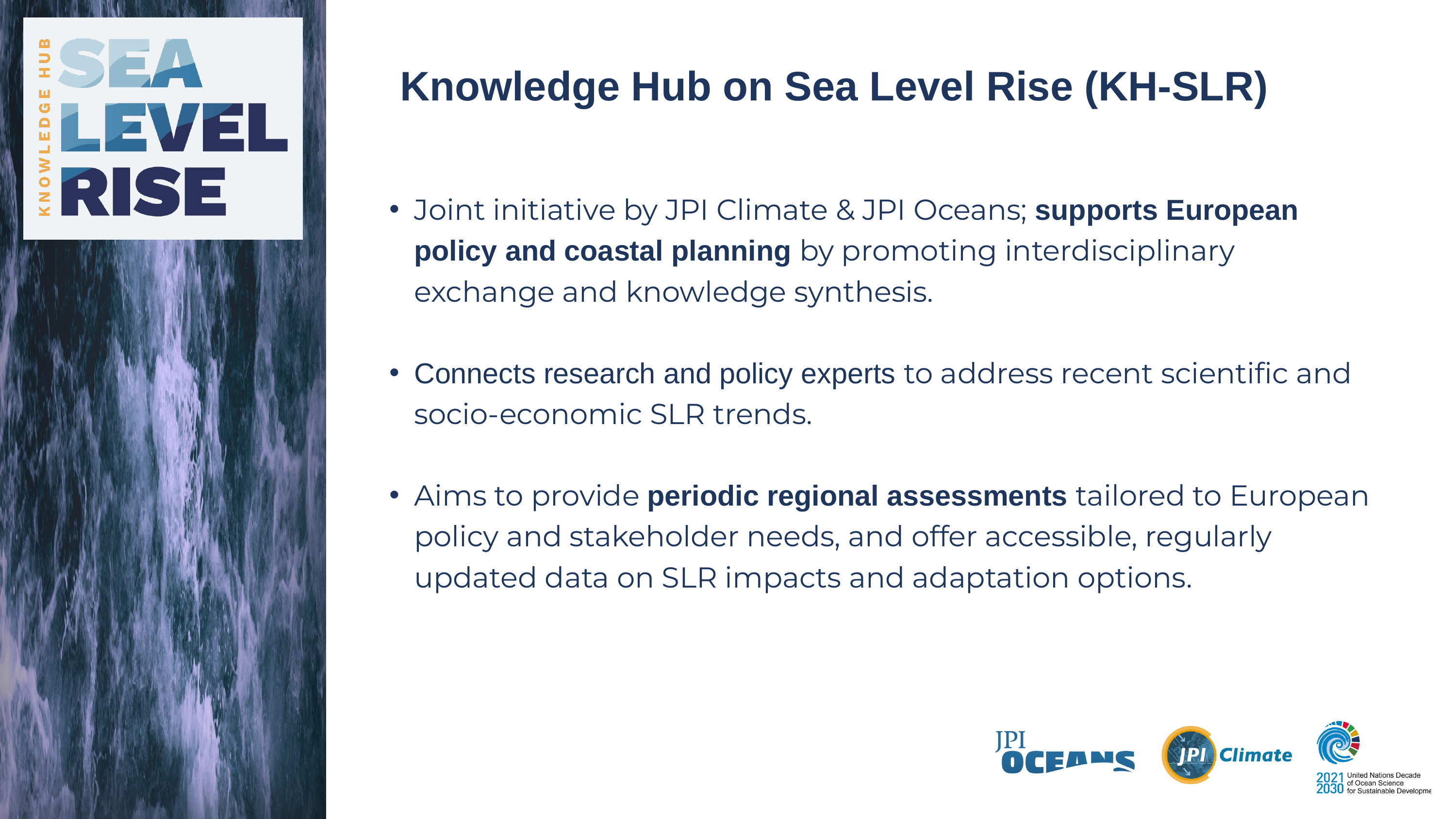

Knowledge Hub on Sea Level Rise (KH-SLR)

Joint initiative by JPI Climate & JPI Oceans; supports European policy and coastal planning by promoting interdisciplinary exchange and knowledge synthesis.

Connects research and policy experts to address recent scientific and socio-economic SLR trends.

Aims to provide periodic regional assessments tailored to European policy and stakeholder needs, and offer accessible, regularly updated data on SLR impacts and adaptation options.